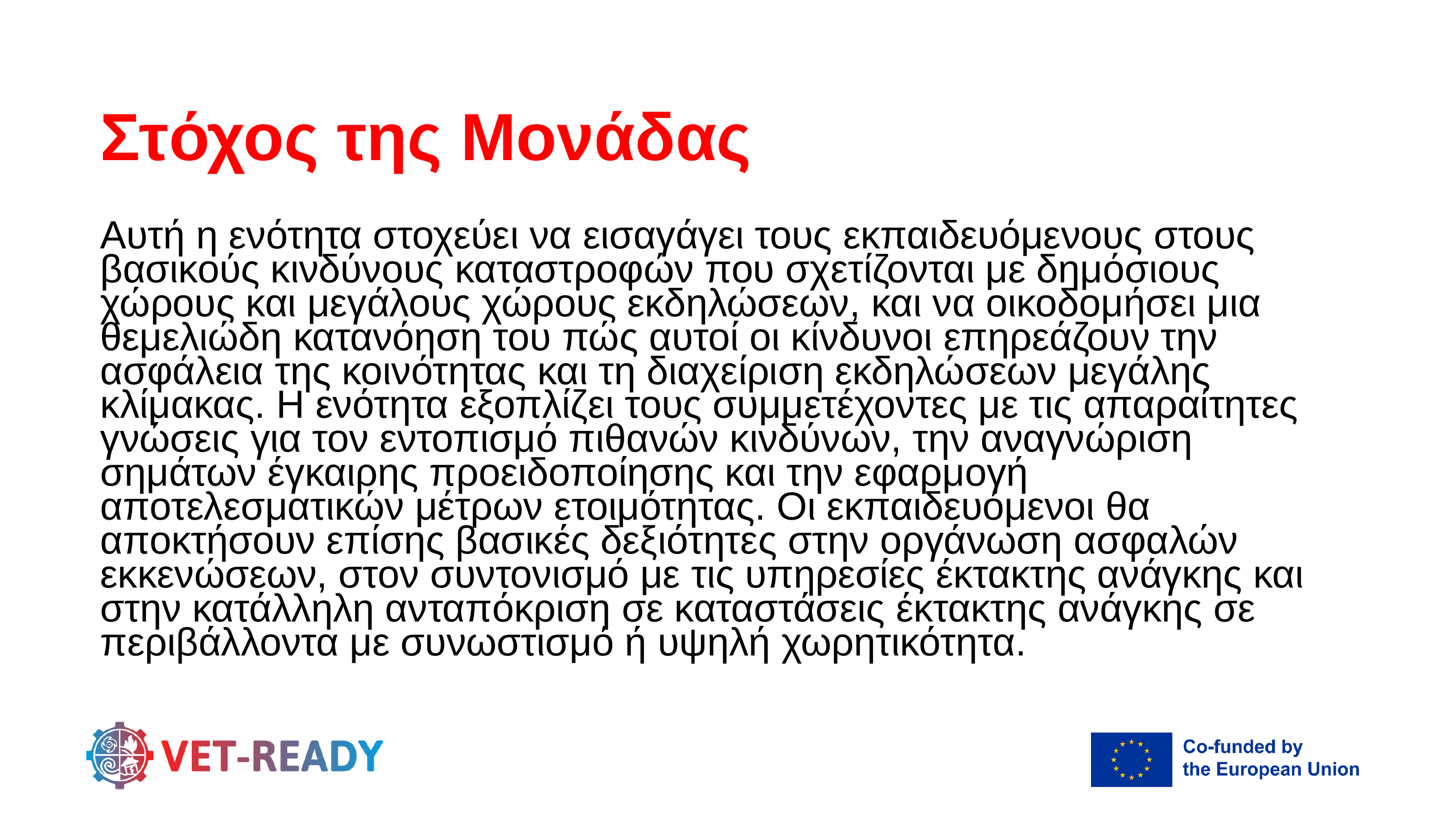

Στόχος της Μονάδας
Αυτή η ενότητα στοχεύει να εισαγάγει τους εκπαιδευόμενους στους βασικούς κινδύνους καταστροφών που σχετίζονται με δημόσιους χώρους και μεγάλους χώρους εκδηλώσεων, και να οικοδομήσει μια θεμελιώδη κατανόηση του πώς αυτοί οι κίνδυνοι επηρεάζουν την ασφάλεια της κοινότητας και τη διαχείριση εκδηλώσεων μεγάλης κλίμακας. Η ενότητα εξοπλίζει τους συμμετέχοντες με τις απαραίτητες γνώσεις για τον εντοπισμό πιθανών κινδύνων, την αναγνώριση σημάτων έγκαιρης προειδοποίησης και την εφαρμογή αποτελεσματικών μέτρων ετοιμότητας. Οι εκπαιδευόμενοι θα αποκτήσουν επίσης βασικές δεξιότητες στην οργάνωση ασφαλών εκκενώσεων, στον συντονισμό με τις υπηρεσίες έκτακτης ανάγκης και στην κατάλληλη ανταπόκριση σε καταστάσεις έκτακτης ανάγκης σε περιβάλλοντα με συνωστισμό ή υψηλή χωρητικότητα.